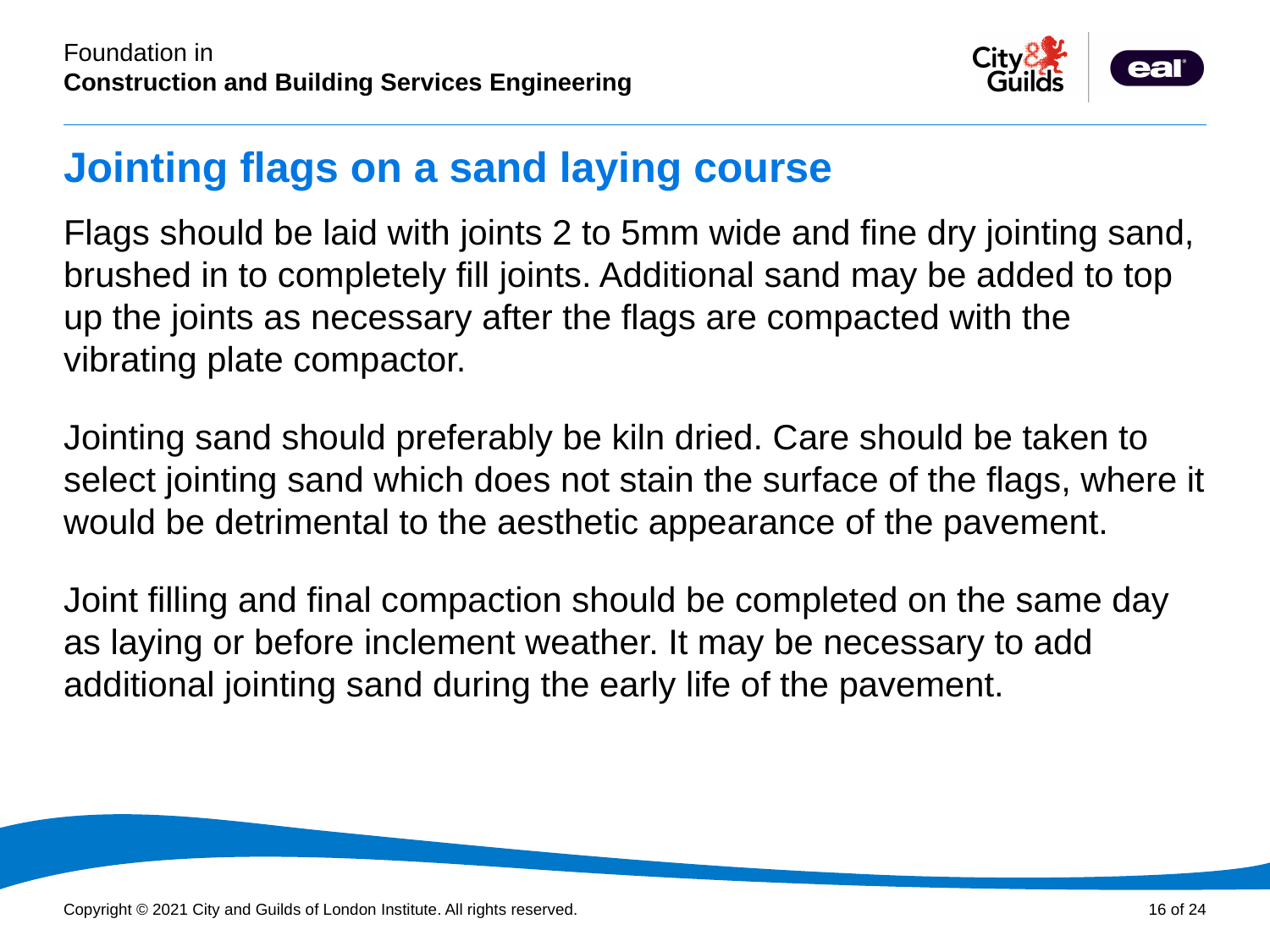

# Jointing flags on a sand laying course
Flags should be laid with joints 2 to 5mm wide and fine dry jointing sand, brushed in to completely fill joints. Additional sand may be added to top up the joints as necessary after the flags are compacted with the vibrating plate compactor.
Jointing sand should preferably be kiln dried. Care should be taken to select jointing sand which does not stain the surface of the flags, where it would be detrimental to the aesthetic appearance of the pavement.
Joint filling and final compaction should be completed on the same day as laying or before inclement weather. It may be necessary to add additional jointing sand during the early life of the pavement.